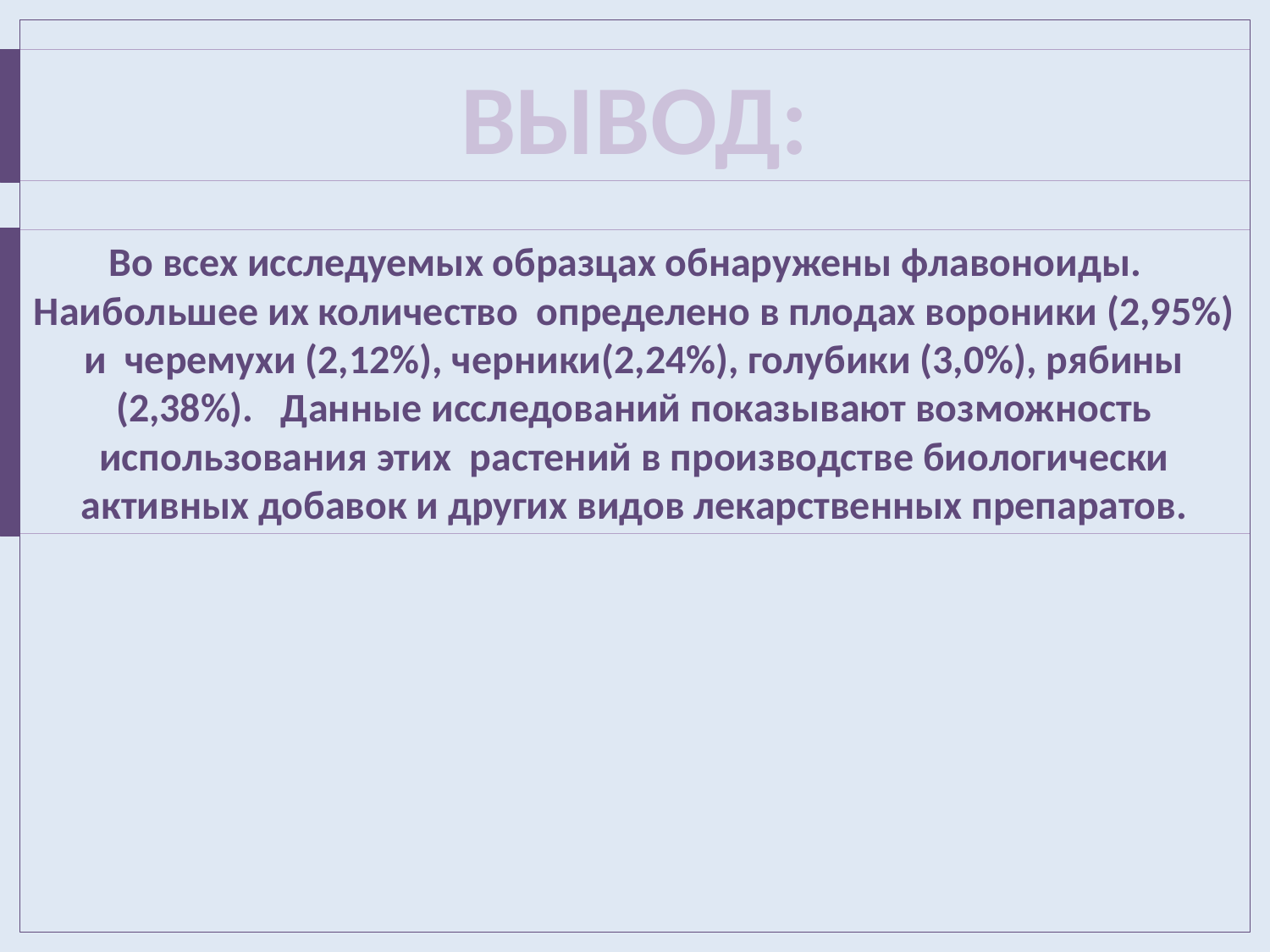

ВЫВОД:

Во всех исследуемых образцах обнаружены флавоноиды.   Наибольшее их количество  определено в плодах вороники (2,95%) и  черемухи (2,12%), черники(2,24%), голубики (3,0%), рябины (2,38%).   Данные исследований показывают возможность использования этих  растений в производстве биологически активных добавок и других видов лекарственных препаратов.